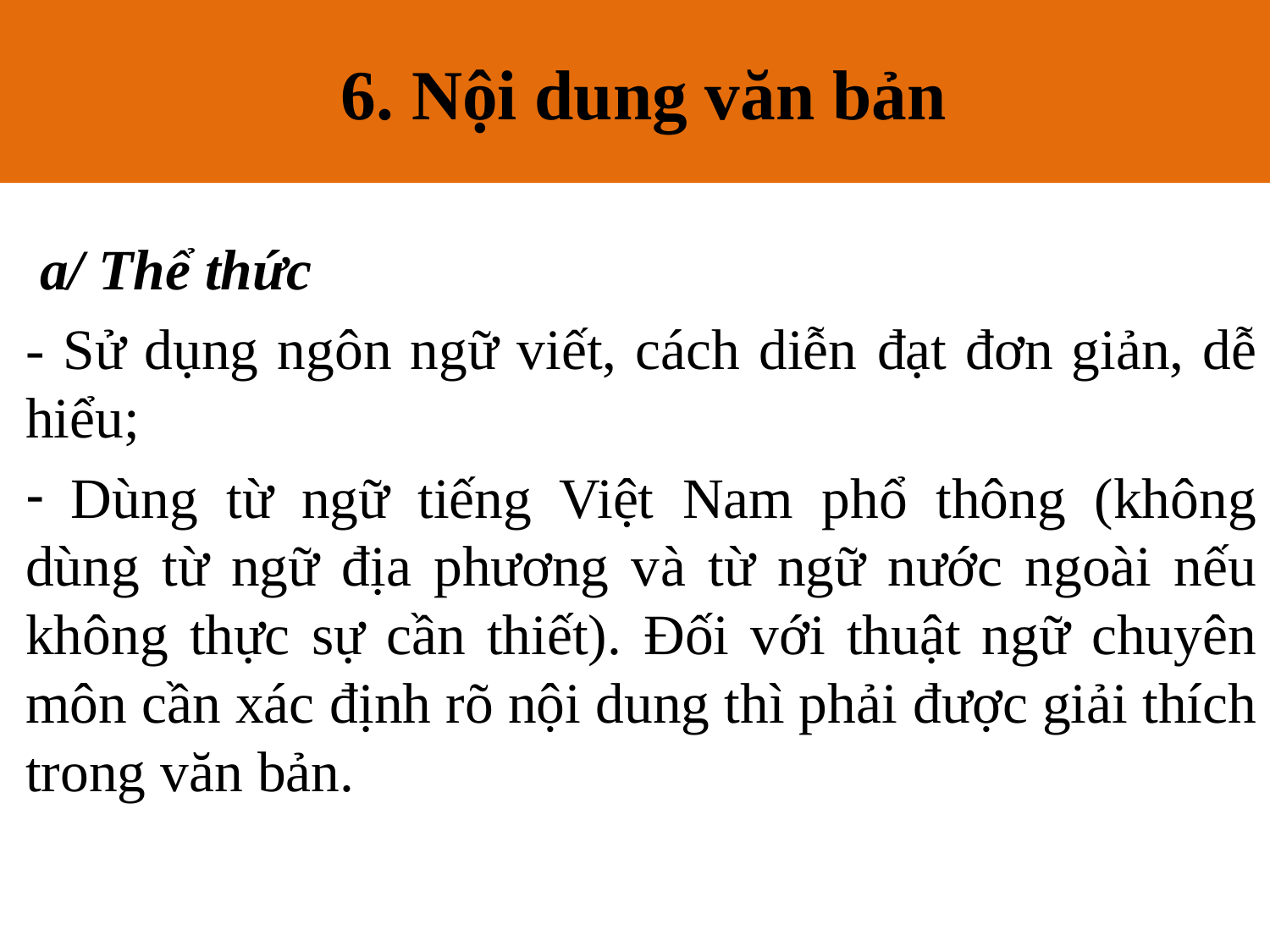

6. Nội dung văn bản
# 6. Nội dung văn bản
 a/ Thể thức
- Sử dụng ngôn ngữ viết, cách diễn đạt đơn giản, dễ hiểu;
 Dùng từ ngữ tiếng Việt Nam phổ thông (không dùng từ ngữ địa phương và từ ngữ nước ngoài nếu không thực sự cần thiết). Đối với thuật ngữ chuyên môn cần xác định rõ nội dung thì phải được giải thích trong văn bản.